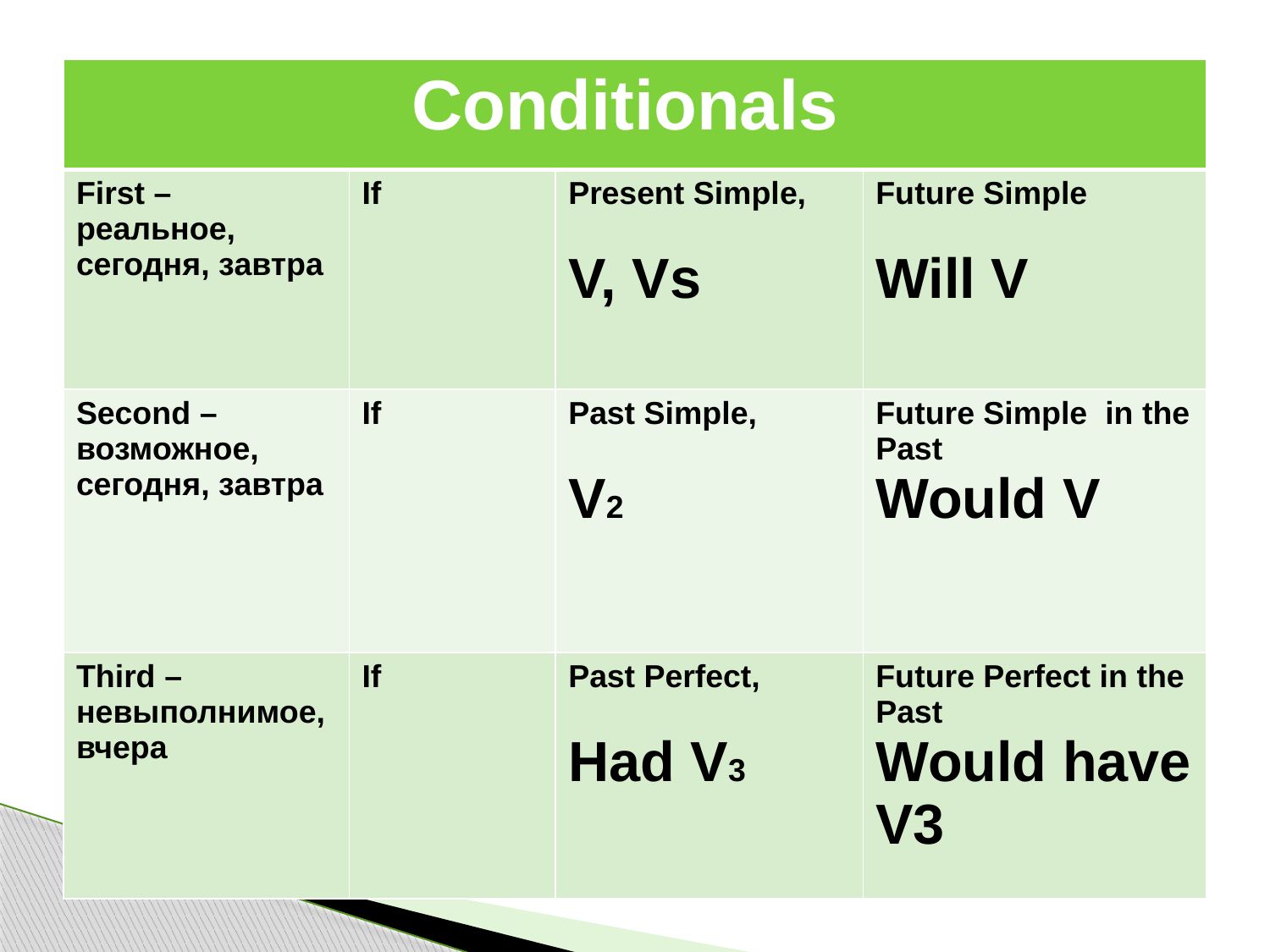

| Conditionals |  |  |  |
| --- | --- | --- | --- |
| First – реальное, сегодня, завтра | If | Present Simple, V, Vs | Future Simple Will V |
| Second –возможное, сегодня, завтра | If | Past Simple, V2 | Future Simple in the Past Would V |
| Third – невыполнимое, вчера | If | Past Perfect, Had V3 | Future Perfect in the Past Would have V3 |